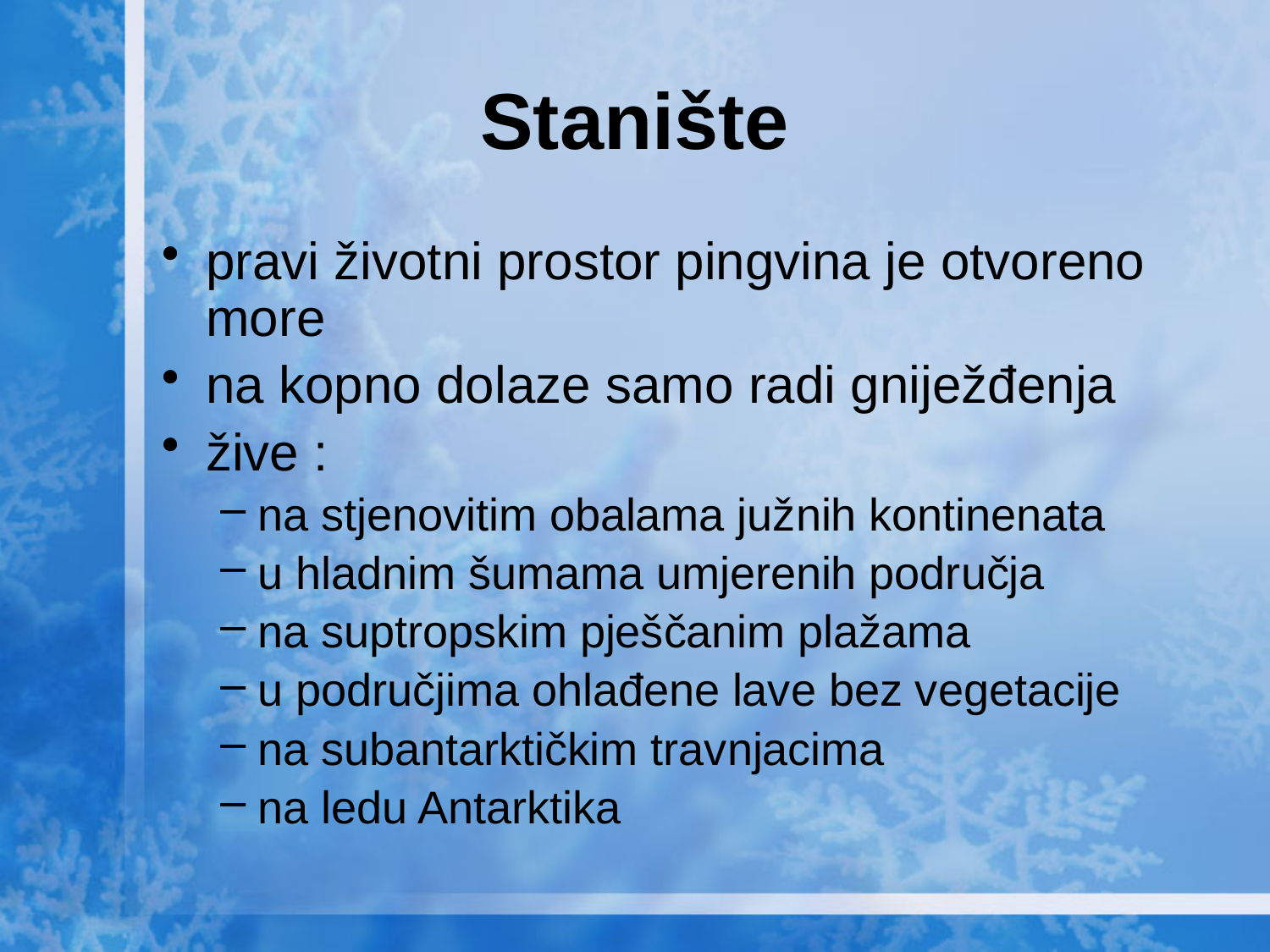

# Stanište
pravi životni prostor pingvina je otvoreno more
na kopno dolaze samo radi gniježđenja
žive :
na stjenovitim obalama južnih kontinenata
u hladnim šumama umjerenih područja
na suptropskim pješčanim plažama
u područjima ohlađene lave bez vegetacije
na subantarktičkim travnjacima
na ledu Antarktika